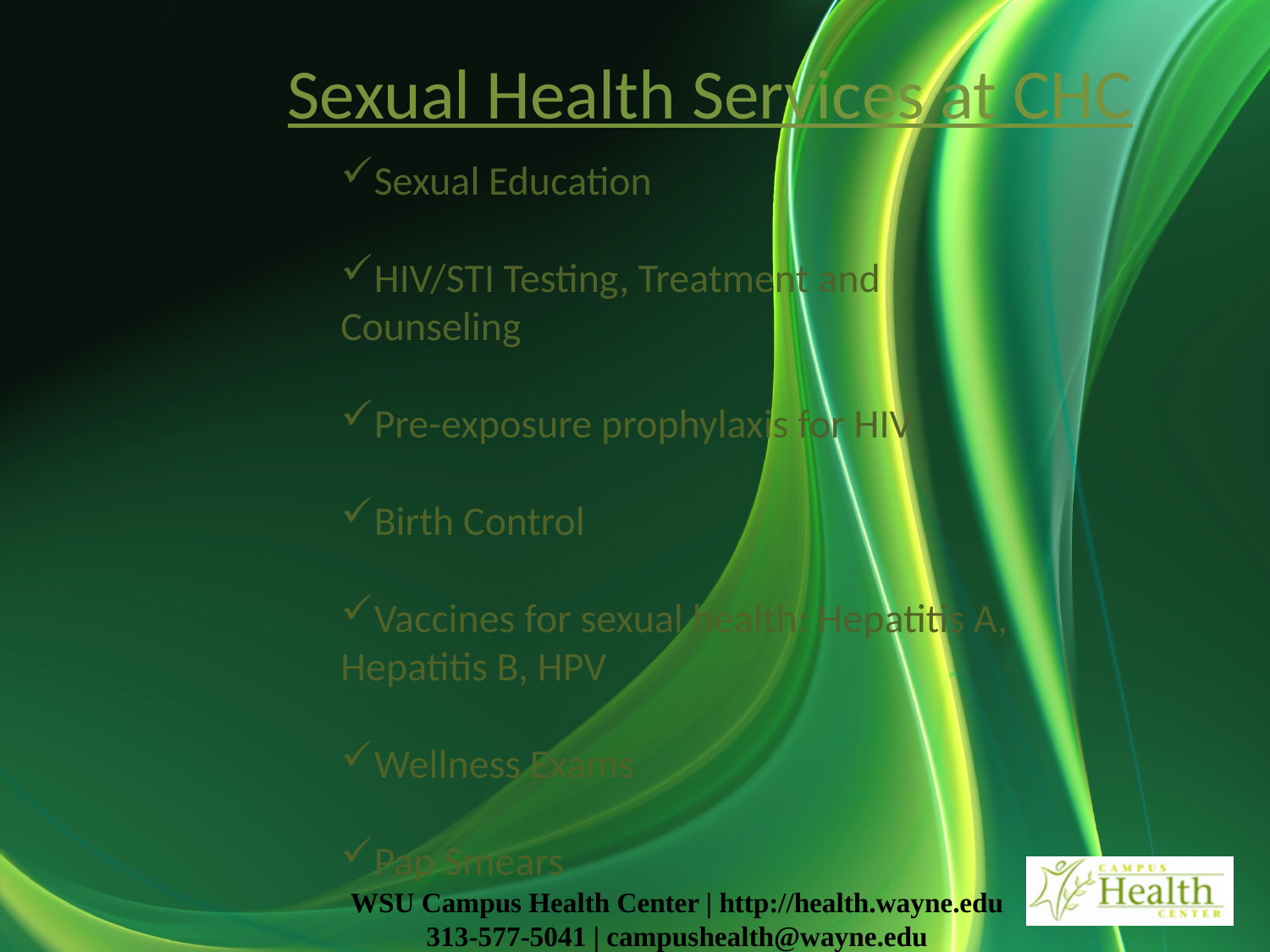

Sexual Health Services at CHC
Sexual Education

HIV/STI Testing, Treatment and Counseling

Pre-exposure prophylaxis for HIV

Birth Control

Vaccines for sexual health: Hepatitis A, Hepatitis B, HPV

Wellness Exams

Pap Smears

WSU Campus Health Center | http://health.wayne.edu 313-577-5041 | campushealth@wayne.edu